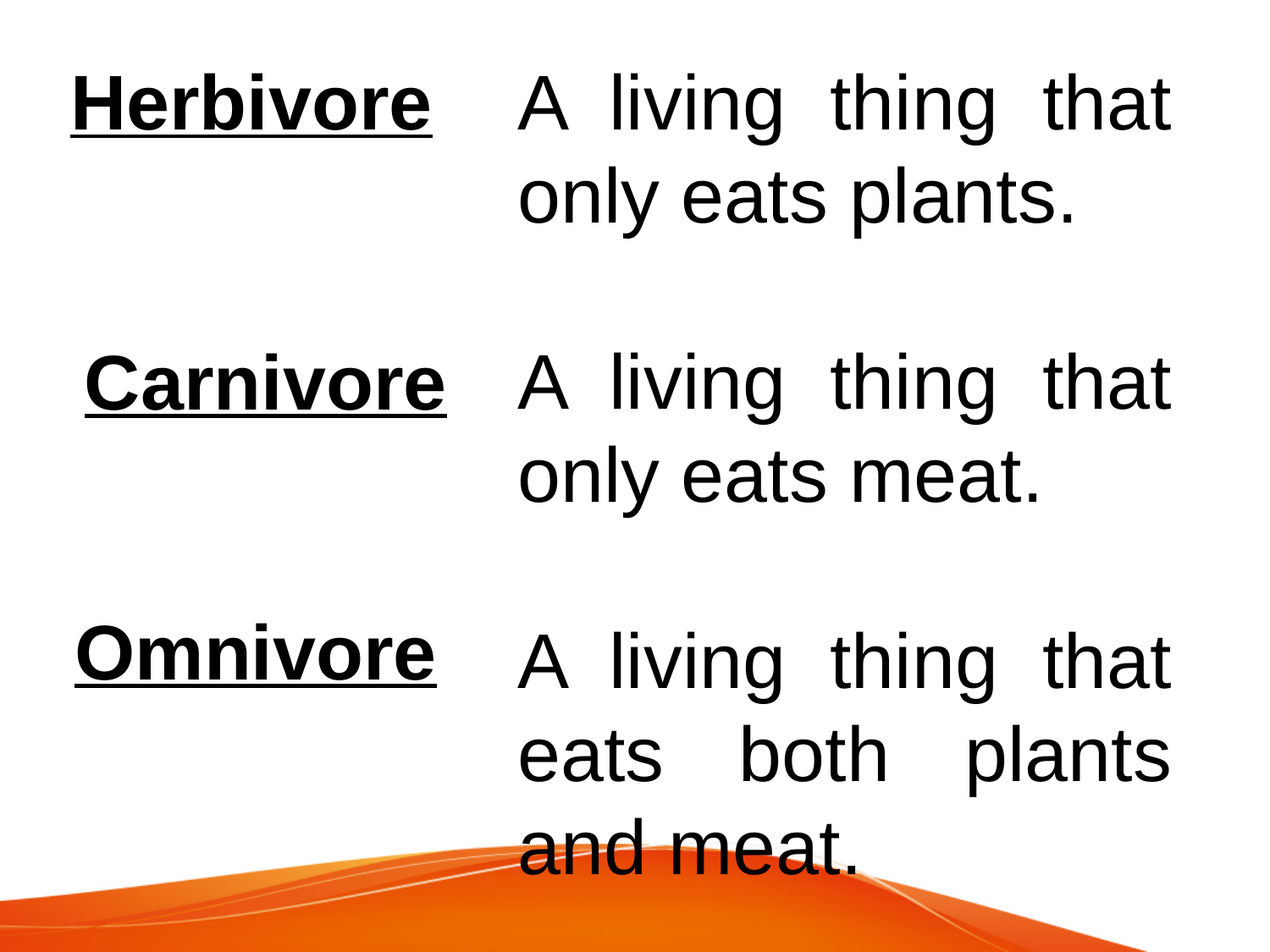

A living thing that only eats plants.

A living thing that only eats meat.

A living thing that eats both plants and meat.
Herbivore
Carnivore
Omnivore